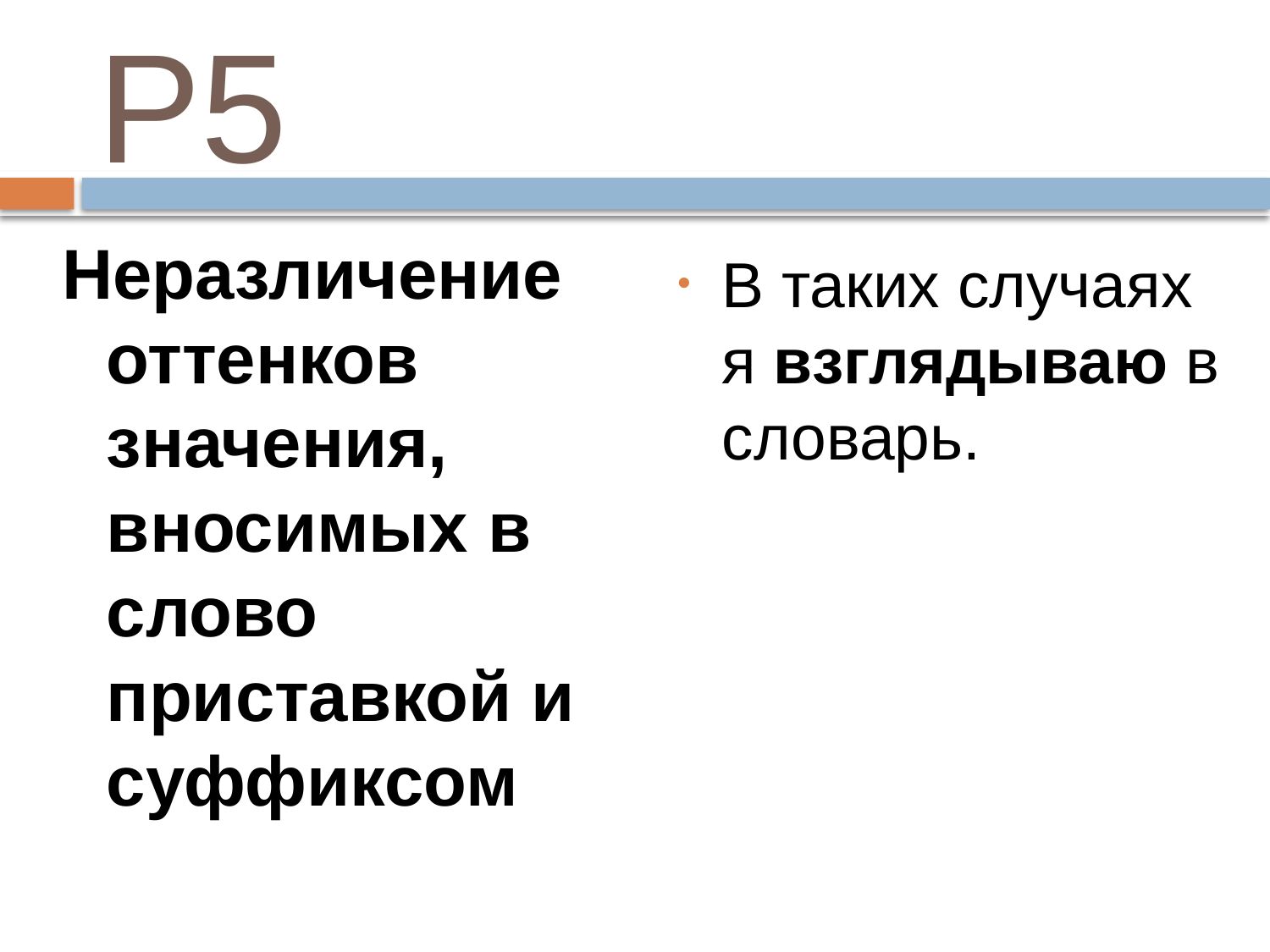

# Р5
Неразличение оттенков значения, вносимых в слово приставкой и суффиксом
В таких случаях я взглядываю в словарь.